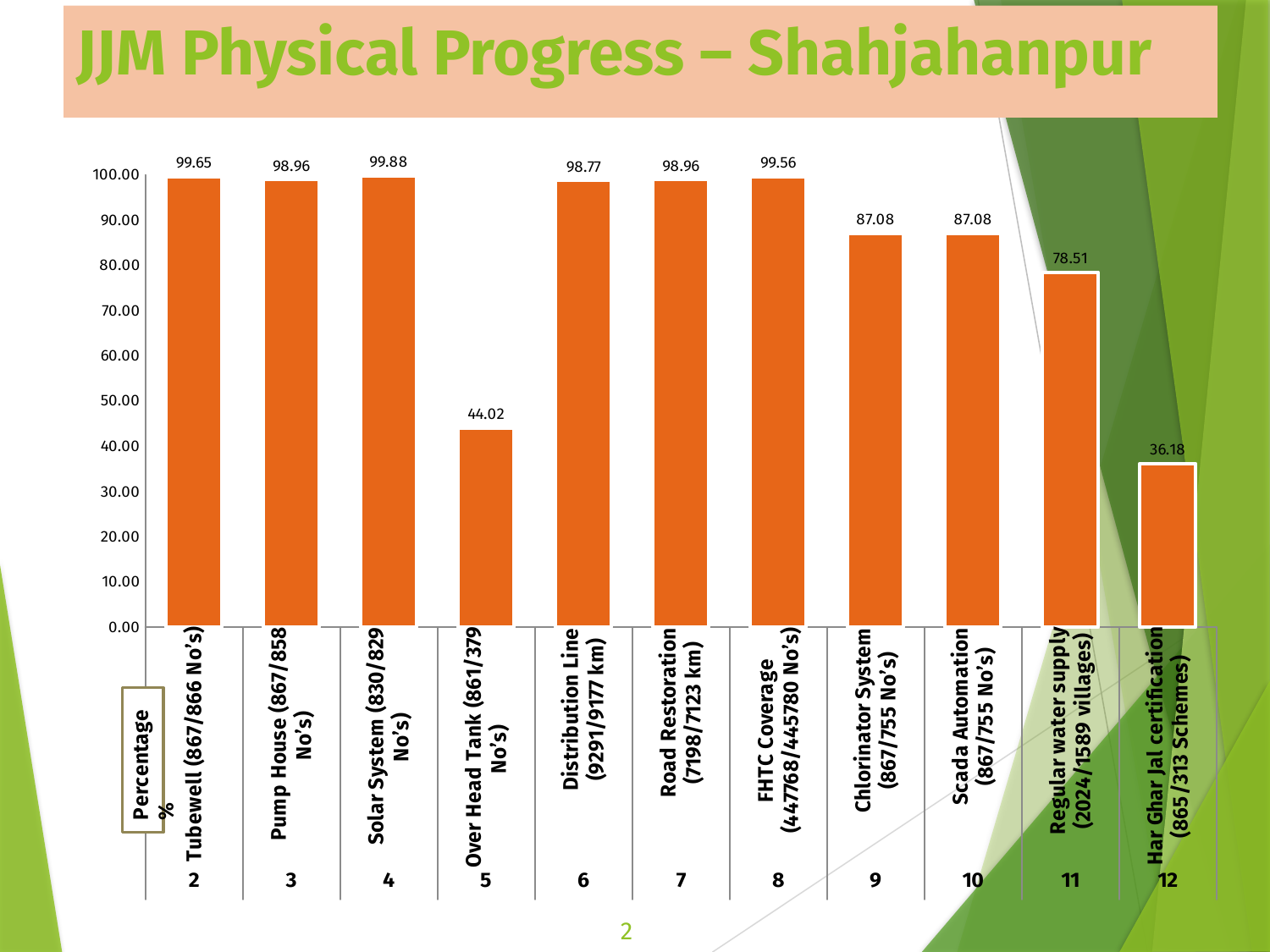

# JJM Physical Progress – Shahjahanpur

### Chart

| Category | Percentage (%) |
|---|---|
| Tubewell (867/866 No’s) | 99.65397923875433 |
| Pump House (867/858 No’s) | 98.96193771626298 |
| Solar System (830/829 No’s) | 99.87951807228914 |
| Over Head Tank (861/379 No’s) | 44.01858304297329 |
| Distribution Line (9291/9177 km) | 98.77300613496934 |
| Road Restoration (7198/7123 km) | 98.95804390108363 |
| FHTC Coverage (447768/445780 No’s) | 99.55602008182808 |
| Chlorinator System (867/755 No’s) | 87.08189158016148 |
| Scada Automation (867/755 No’s) | 87.08189158016148 |
| Regular water supply (2024/1589 villages) | 78.50790513833992 |
| Har Ghar Jal certification (865/313 Schemes) | 36.1849710982659 |
2